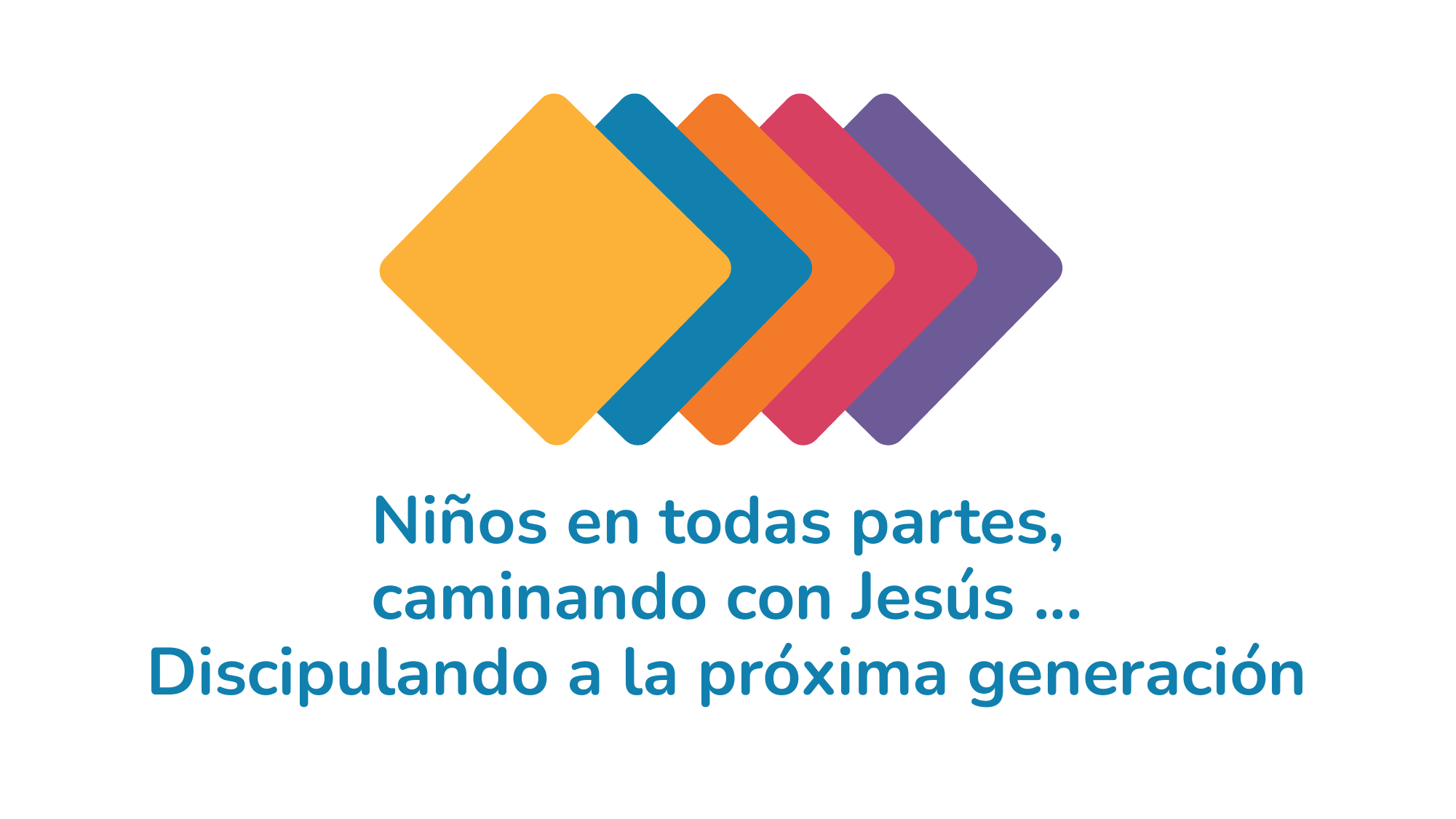

Niños en todas partes,
caminando con Jesús ...
Discipulando a la próxima generación